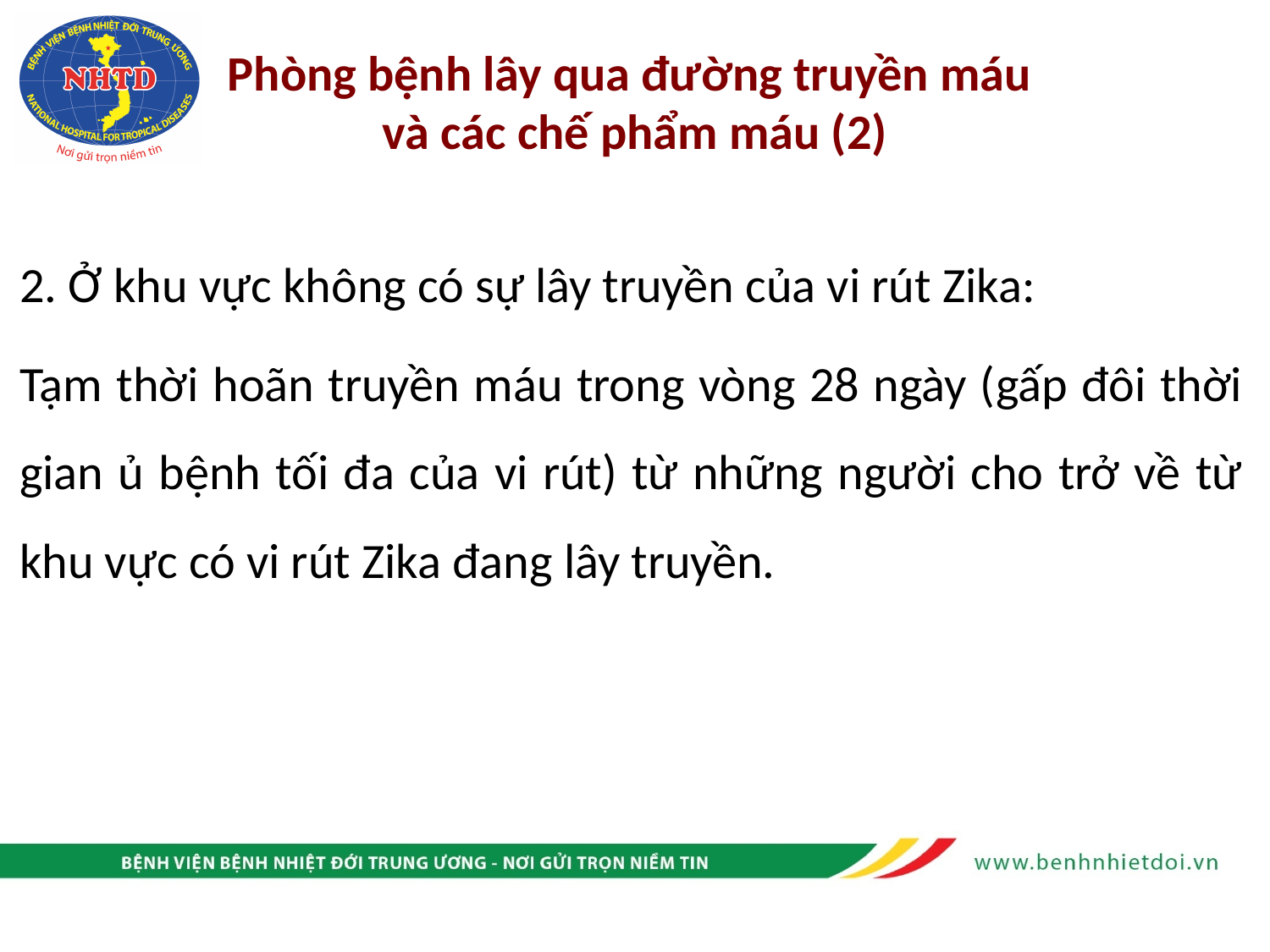

# Phòng bệnh lây qua đường truyền máu và các chế phẩm máu (2)

2. Ở khu vực không có sự lây truyền của vi rút Zika:
Tạm thời hoãn truyền máu trong vòng 28 ngày (gấp đôi thời gian ủ bệnh tối đa của vi rút) từ những người cho trở về từ khu vực có vi rút Zika đang lây truyền.